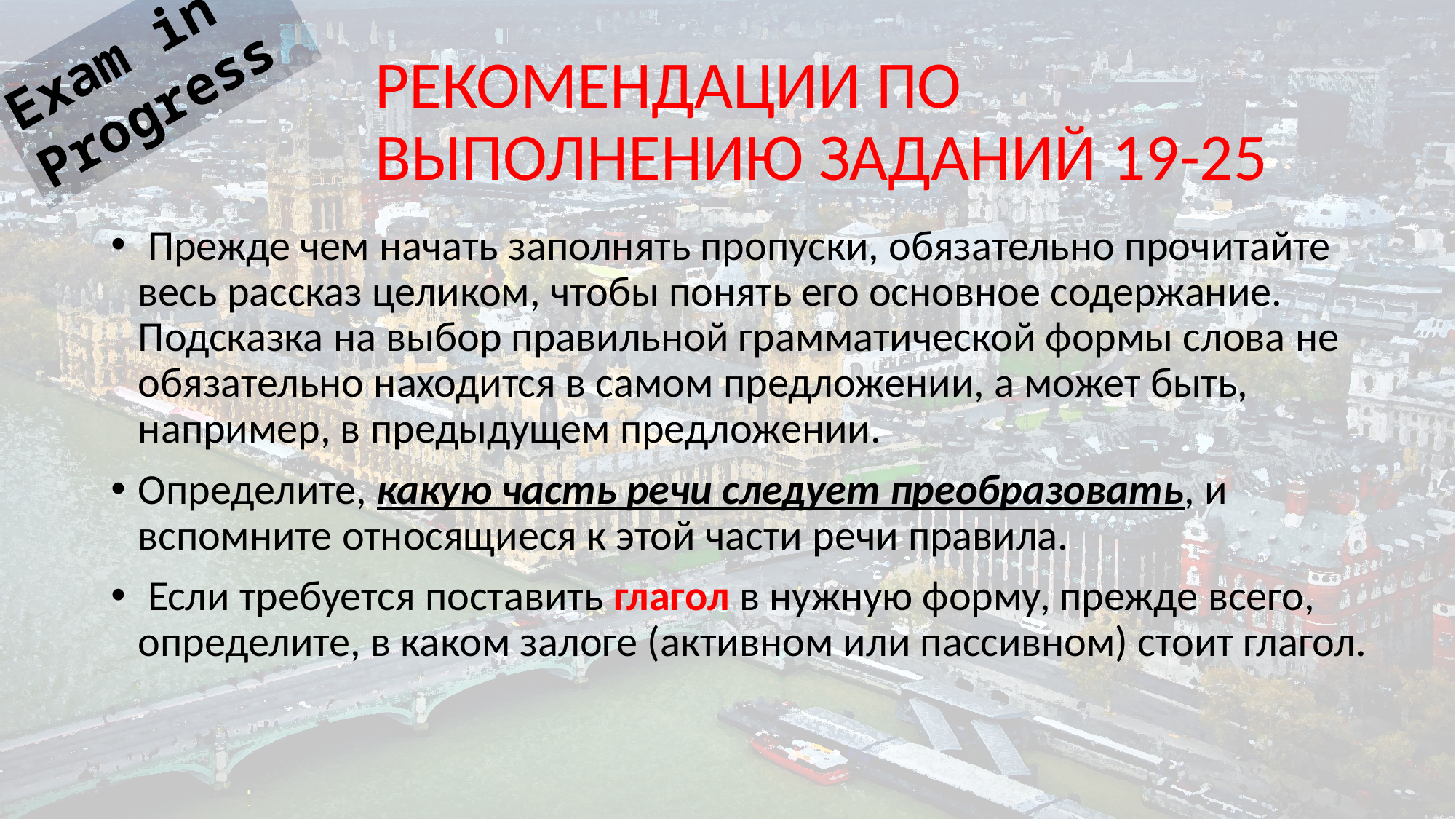

Exam in Progress
# РЕКОМЕНДАЦИИ ПО ВЫПОЛНЕНИЮ ЗАДАНИЙ 19-25
 Прежде чем начать заполнять пропуски, обязательно прочитайте весь рассказ целиком, чтобы понять его основное содержание. Подсказка на выбор правильной грамматической формы слова не обязательно находится в самом предложении, а может быть, например, в предыдущем предложении.
Определите, какую часть речи следует преобразовать, и вспомните относящиеся к этой части речи правила.
 Если требуется поставить глагол в нужную форму, прежде всего, определите, в каком залоге (активном или пассивном) стоит глагол.